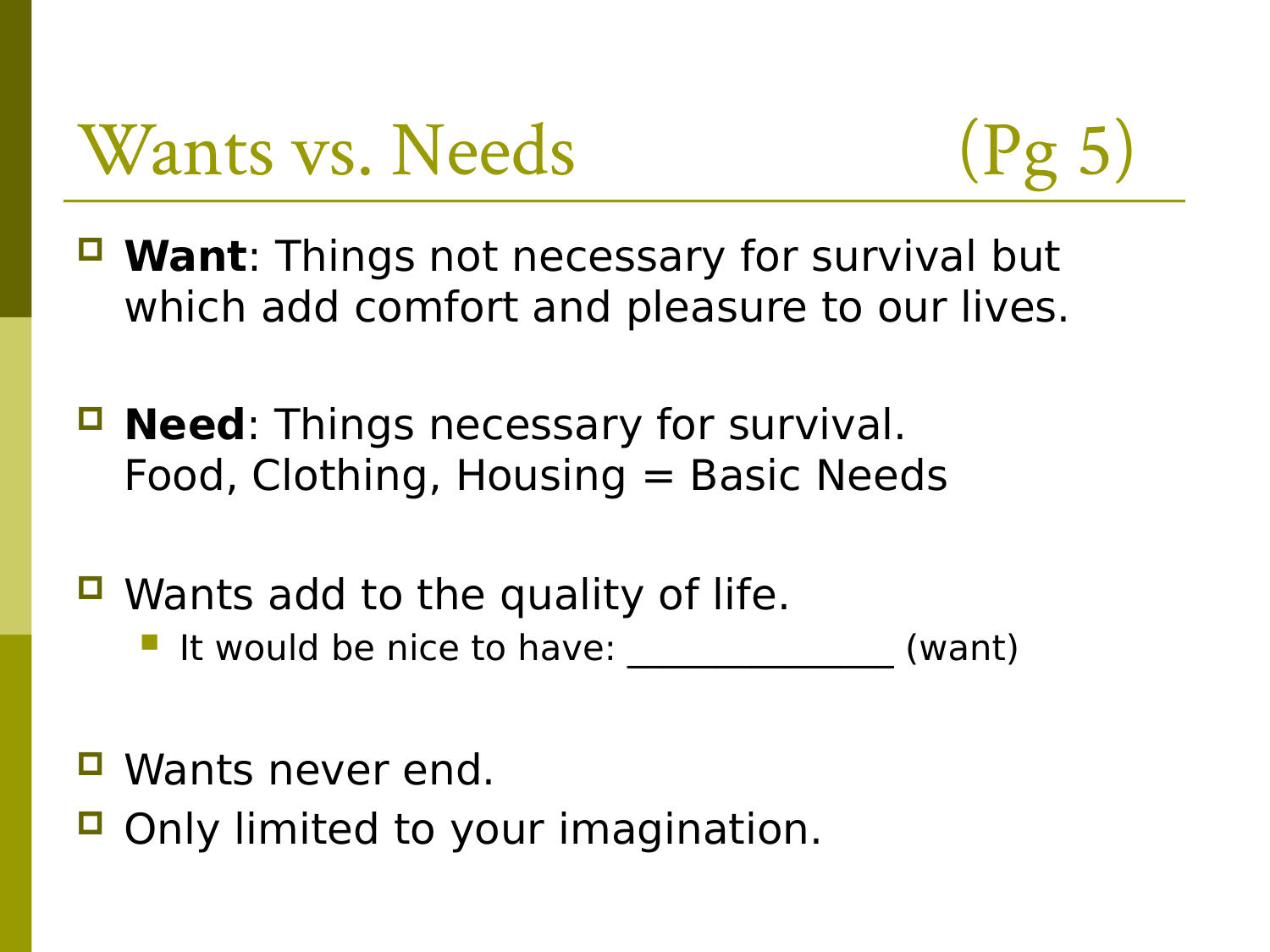

# Wants vs. Needs                      (Pg 5)
Want: Things not necessary for survival but which add comfort and pleasure to our lives.

Need: Things necessary for survival.
Food, Clothing, Housing = Basic Needs

Wants add to the quality of life.
It would be nice to have: _______________ (want)

Wants never end.
Only limited to your imagination.